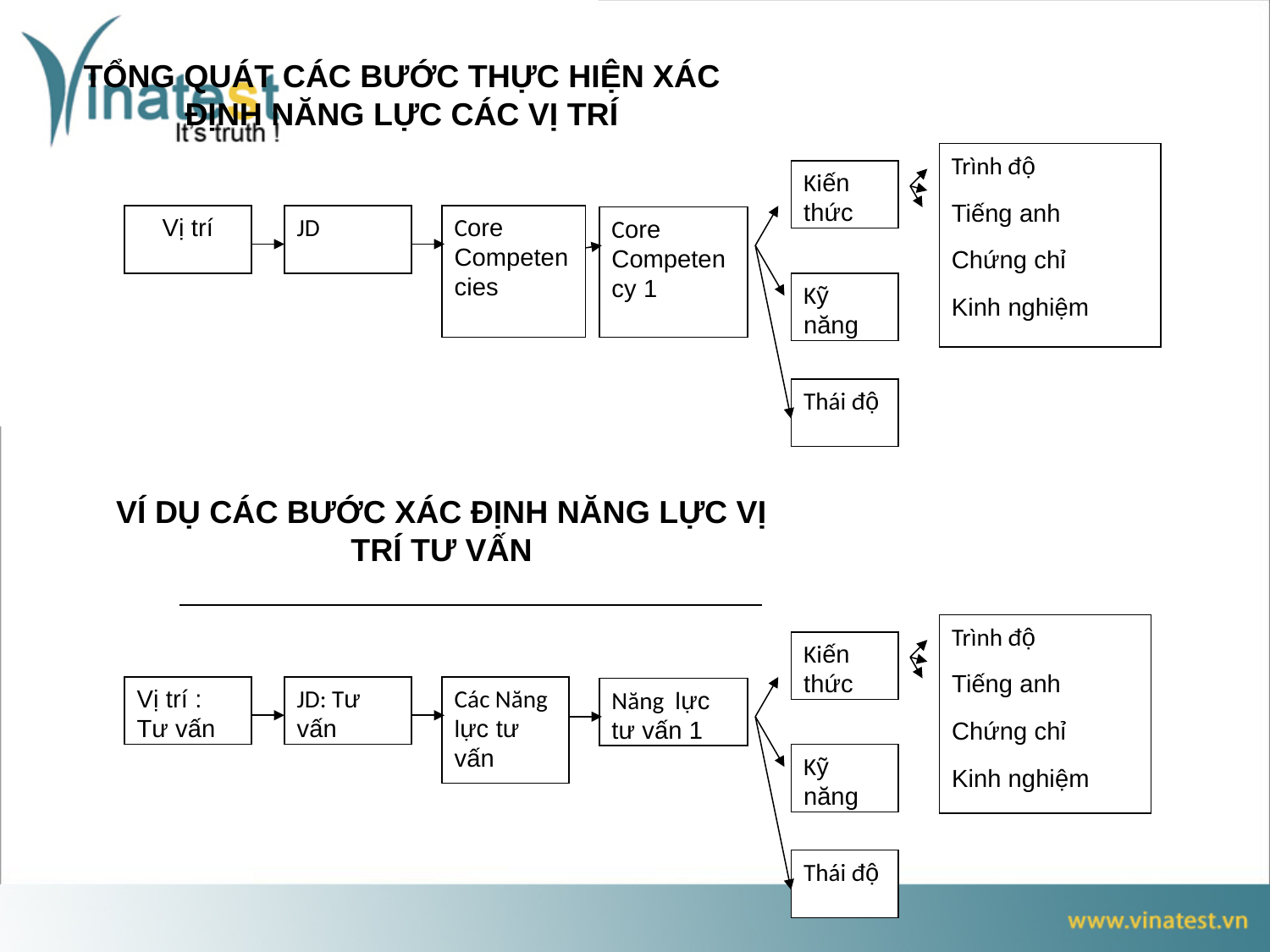

TỔNG QUÁT CÁC BƯỚC THỰC HIỆN XÁC ĐỊNH NĂNG LỰC CÁC VỊ TRÍ

Trình độ
Tiếng anh
Chứng chỉ
Kinh nghiệm
Kiến thức
Vị trí
JD
Core Competencies
Core Competency 1
Kỹ năng
Thái độ
VÍ DỤ CÁC BƯỚC XÁC ĐỊNH NĂNG LỰC VỊ TRÍ TƯ VẤN
Trình độ
Tiếng anh
Chứng chỉ
Kinh nghiệm
Kiến thức
Vị trí : Tư vấn
JD: Tư vấn
Các Năng lực tư vấn
Năng  lực tư vấn 1
Kỹ năng
Thái độ